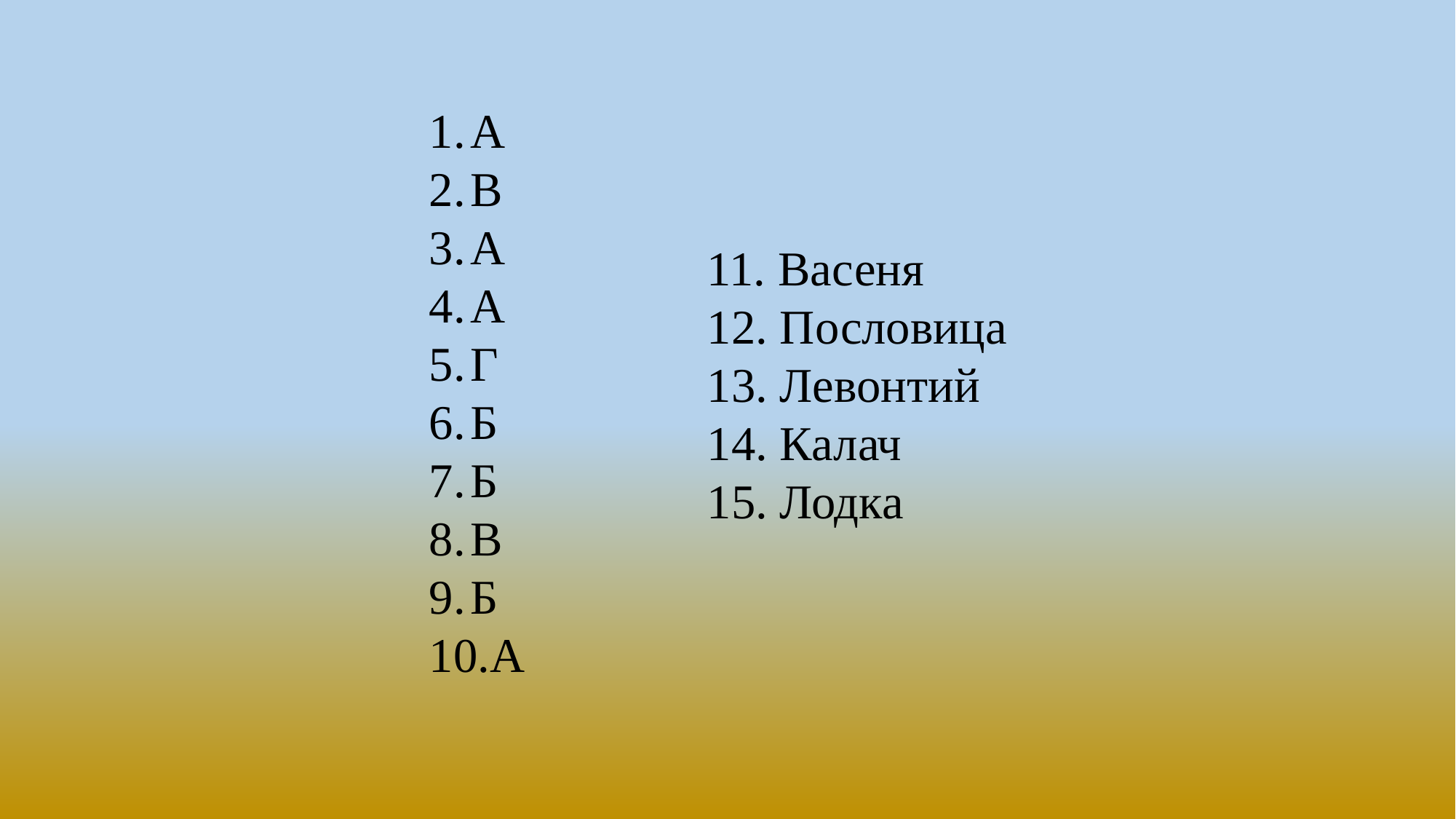

А
В
А
А
Г
Б
Б
В
Б
А

11. Васеня
12. Пословица
13. Левонтий
14. Калач
15. Лодка